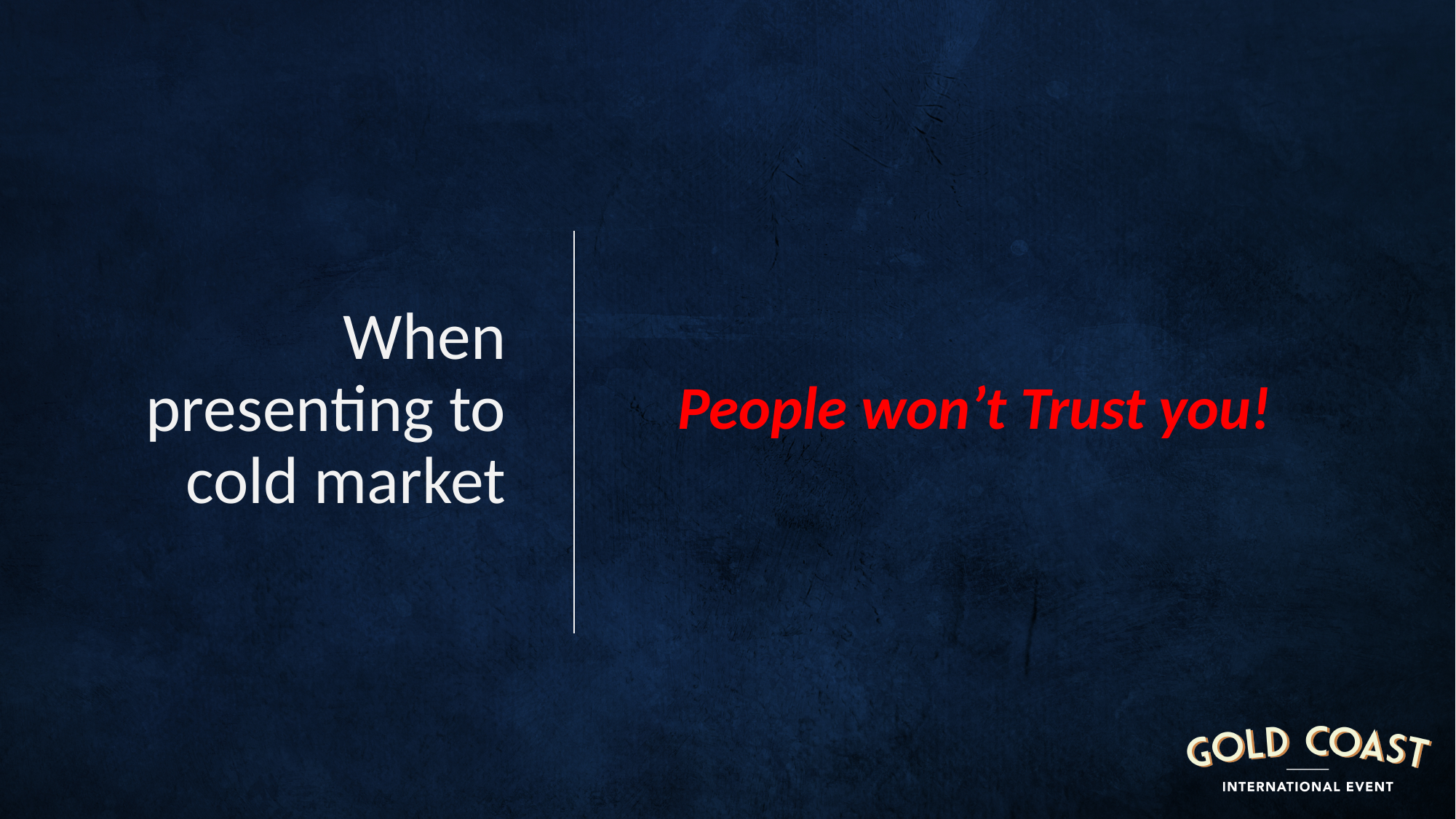

When presenting to cold market
People won’t Trust you!